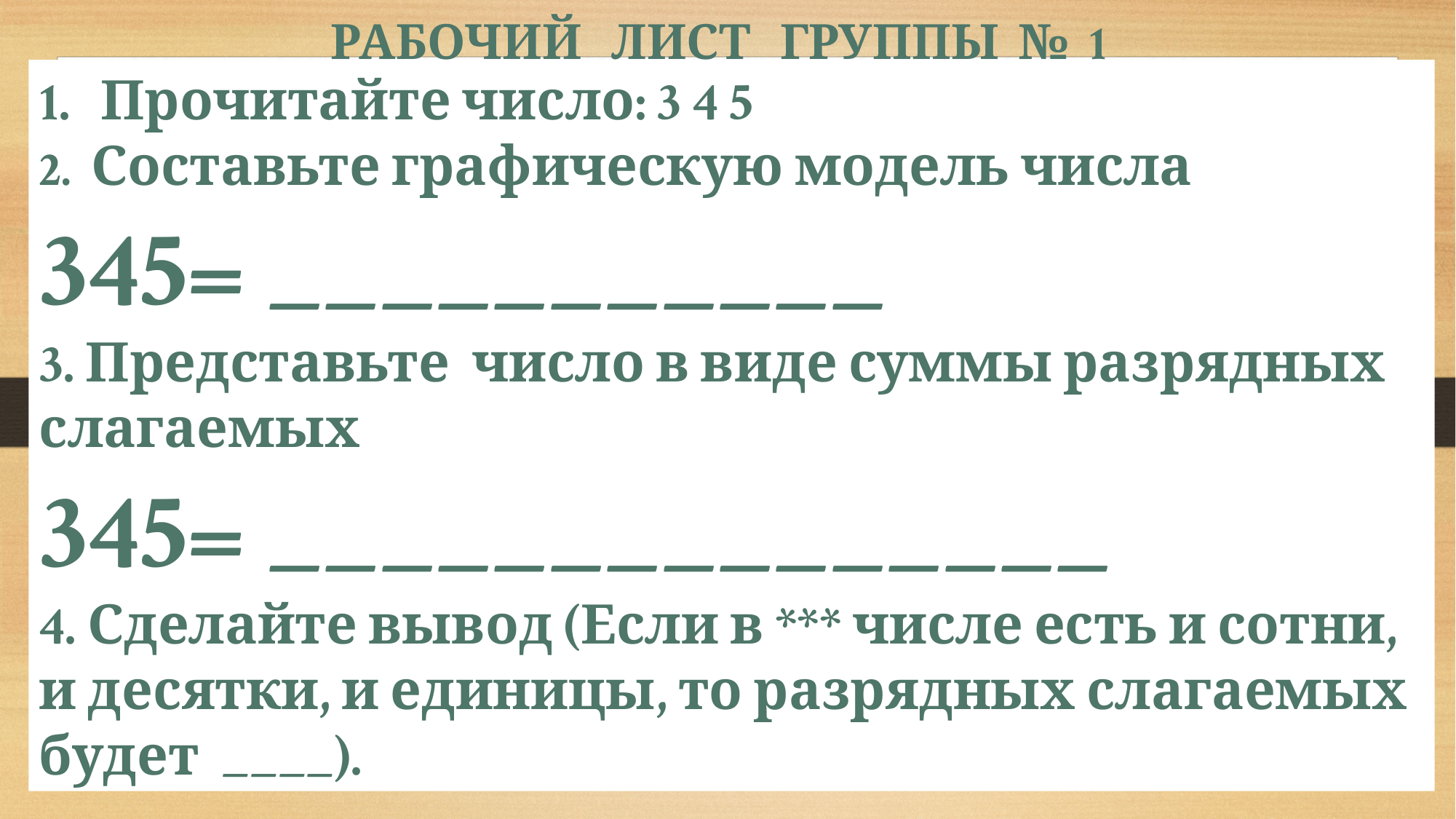

РАБОЧИЙ   ЛИСТ   ГРУППЫ  №  1
Прочитайте число: 3 4 5
2.  Составьте графическую модель числа
345= ___________
3. Представьте  число в виде суммы разрядных слагаемых
345= _______________
4. Сделайте вывод (Если в *** числе есть и сотни, и десятки, и единицы, то разрядных слагаемых будет  ____).